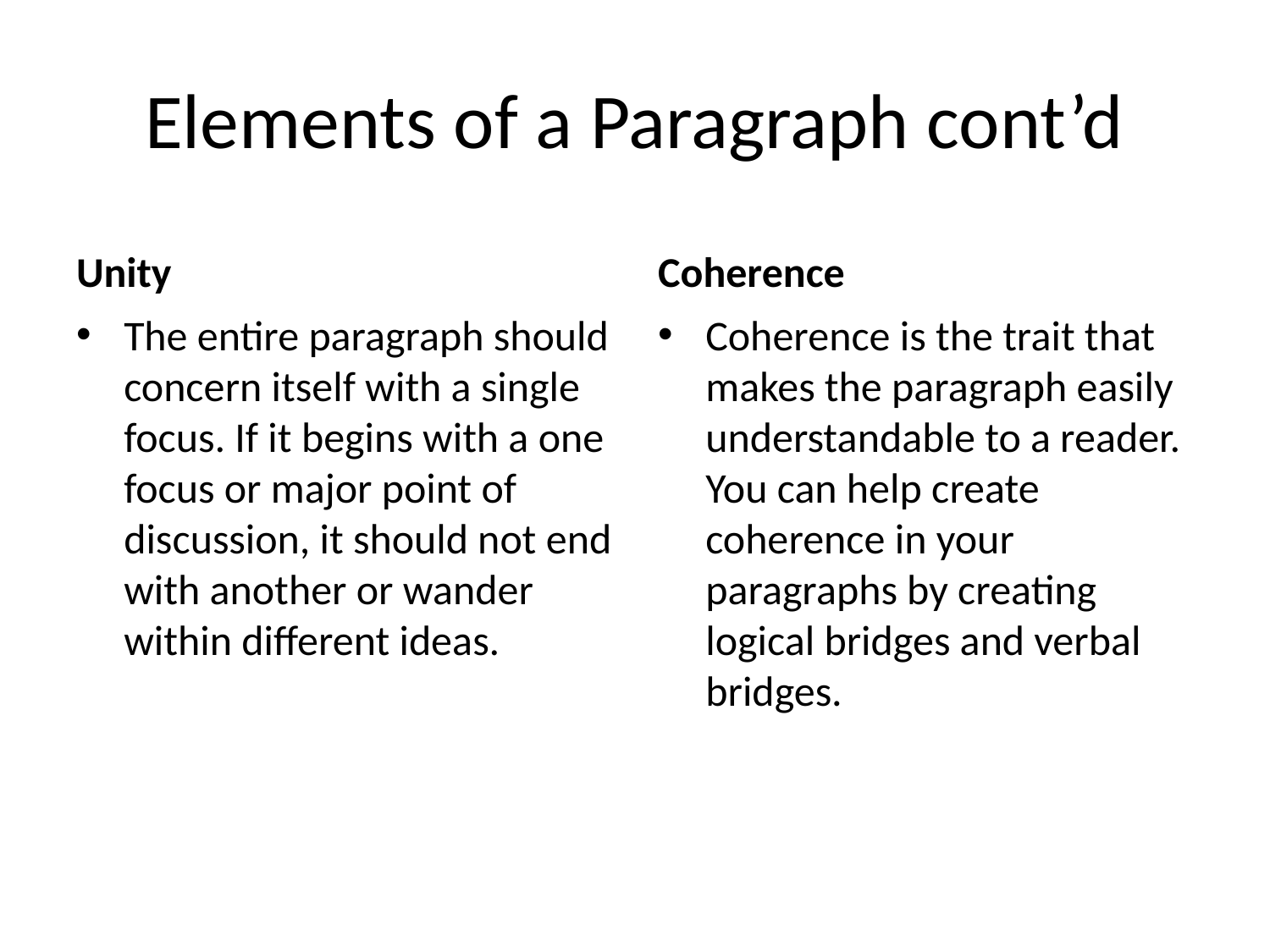

# Elements of a Paragraph cont’d
Unity
Coherence
The entire paragraph should concern itself with a single focus. If it begins with a one focus or major point of discussion, it should not end with another or wander within different ideas.
Coherence is the trait that makes the paragraph easily understandable to a reader. You can help create coherence in your paragraphs by creating logical bridges and verbal bridges.